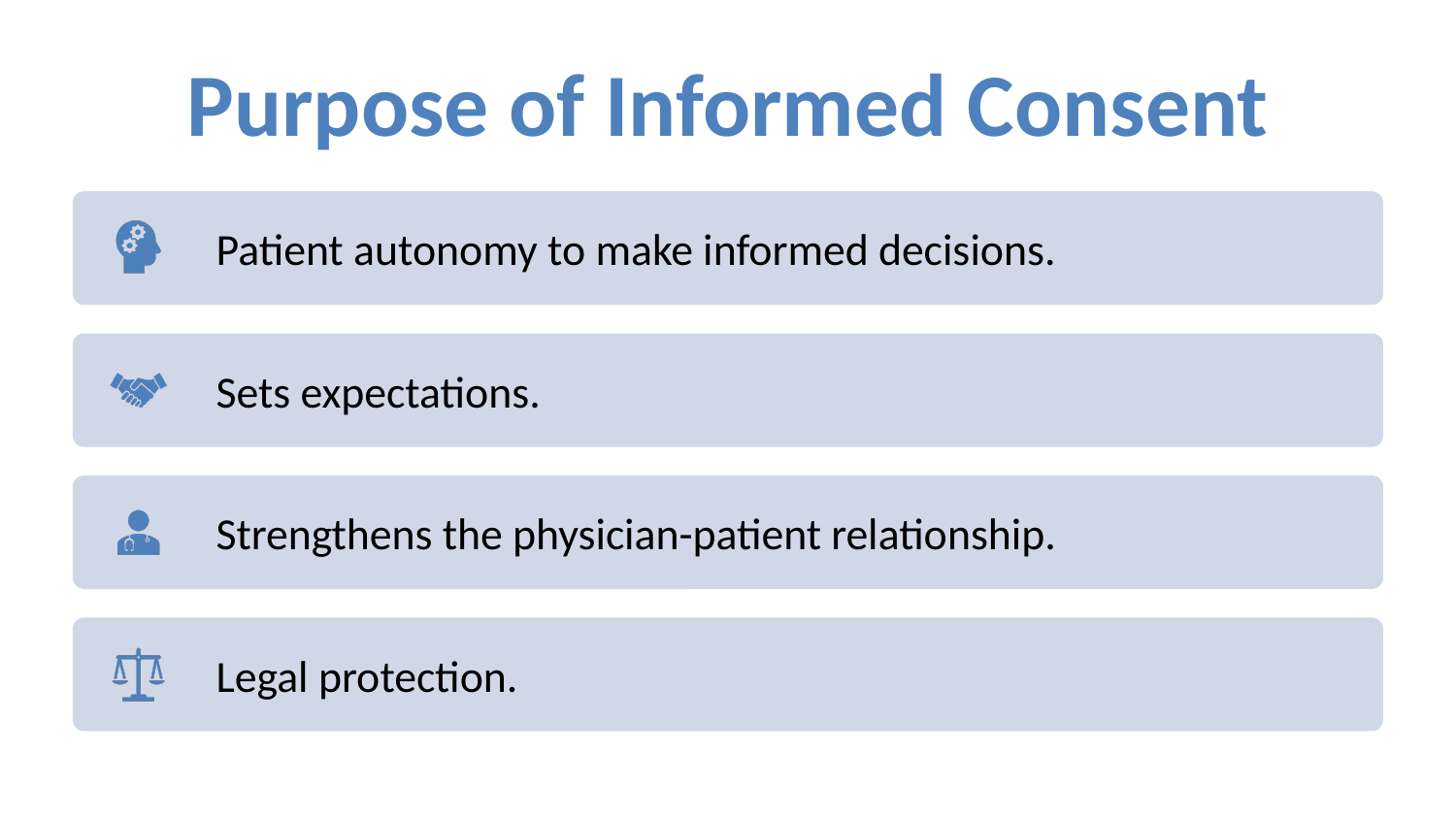

# Purpose of Informed Consent
Patient autonomy to make informed decisions.
Sets expectations.
Strengthens the physician-patient relationship.
Legal protection.